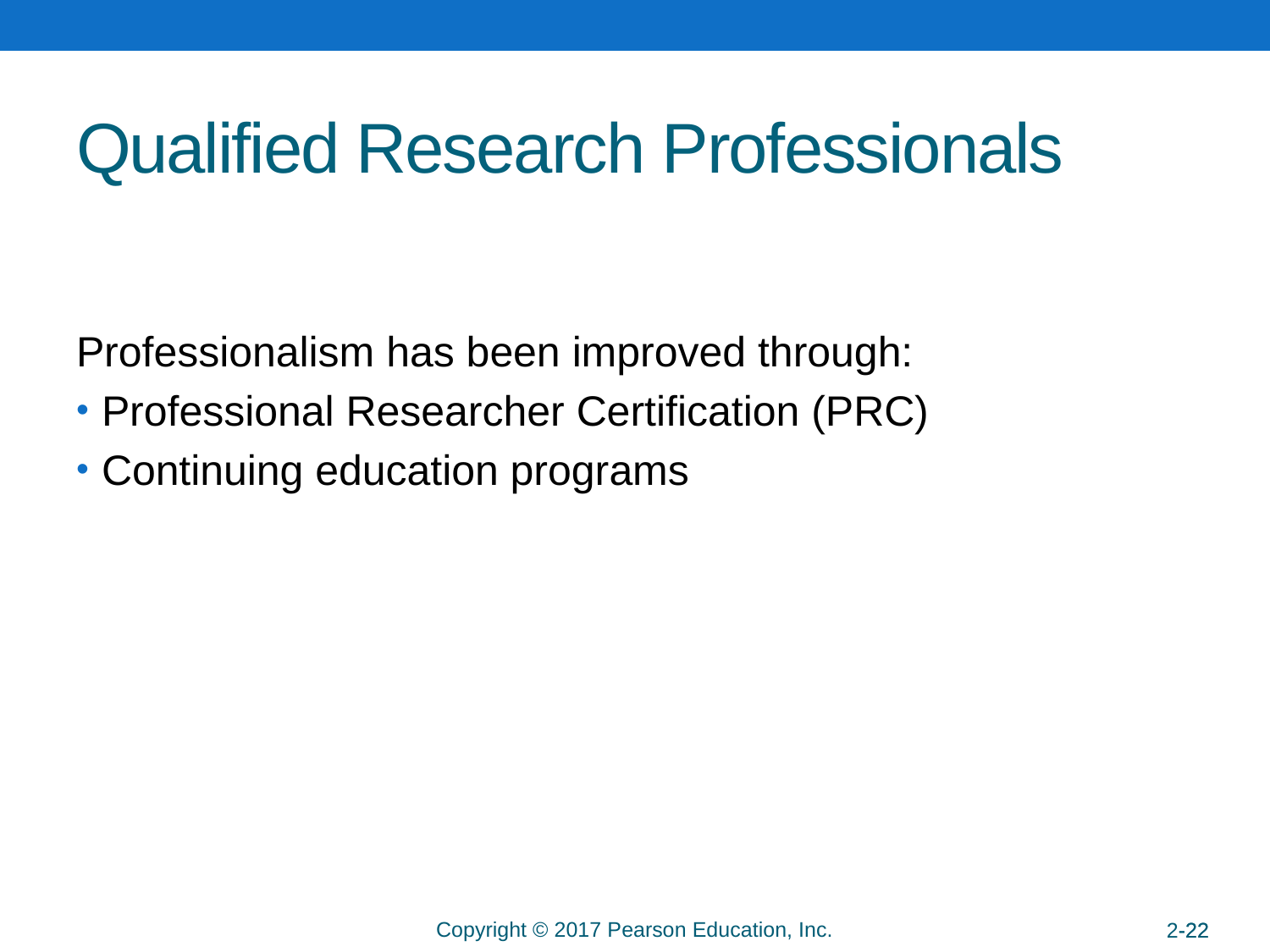

# Qualified Research Professionals
Professionalism has been improved through:
Professional Researcher Certification (PRC)
Continuing education programs